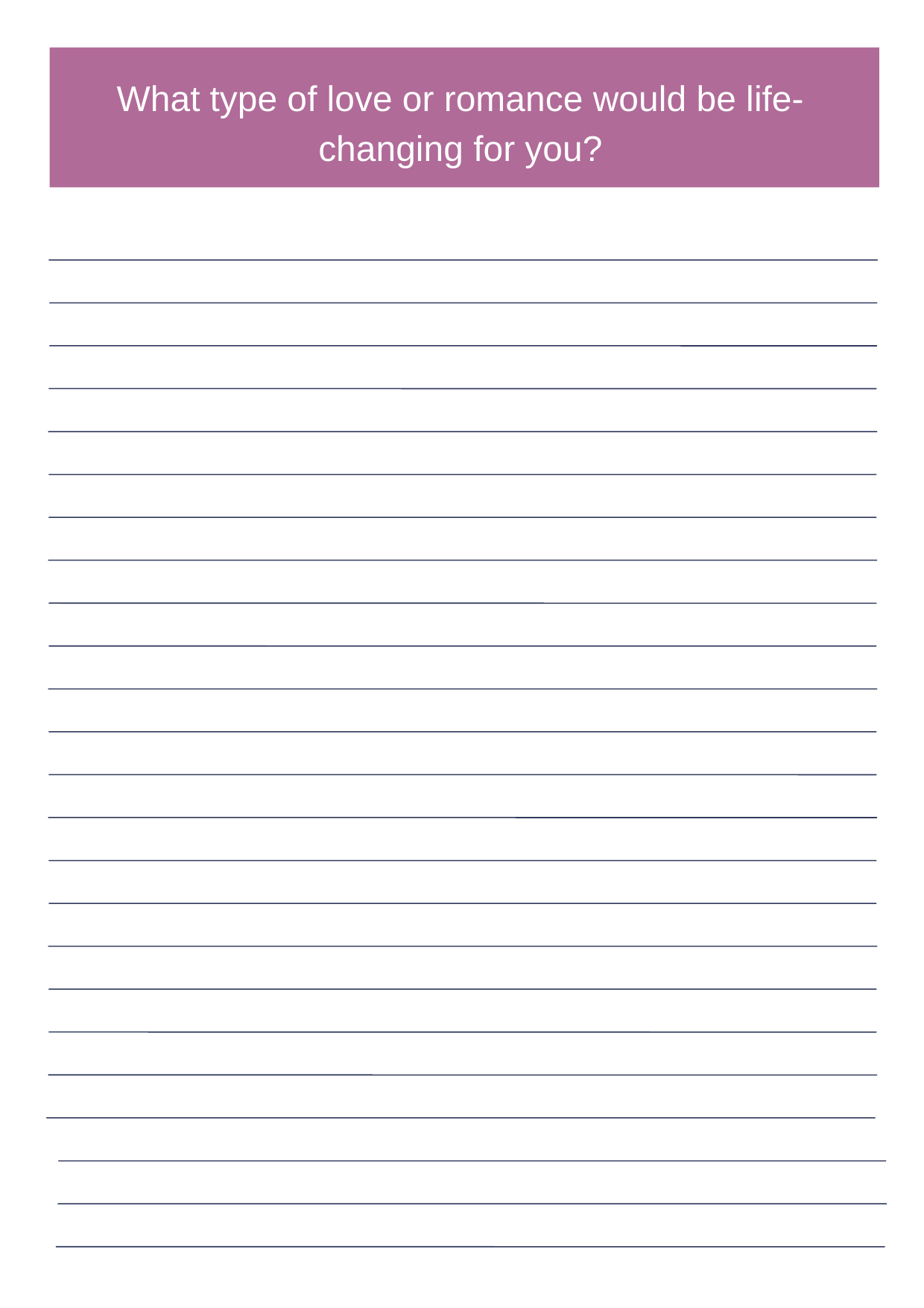

What type of love or romance would be life-changing for you?